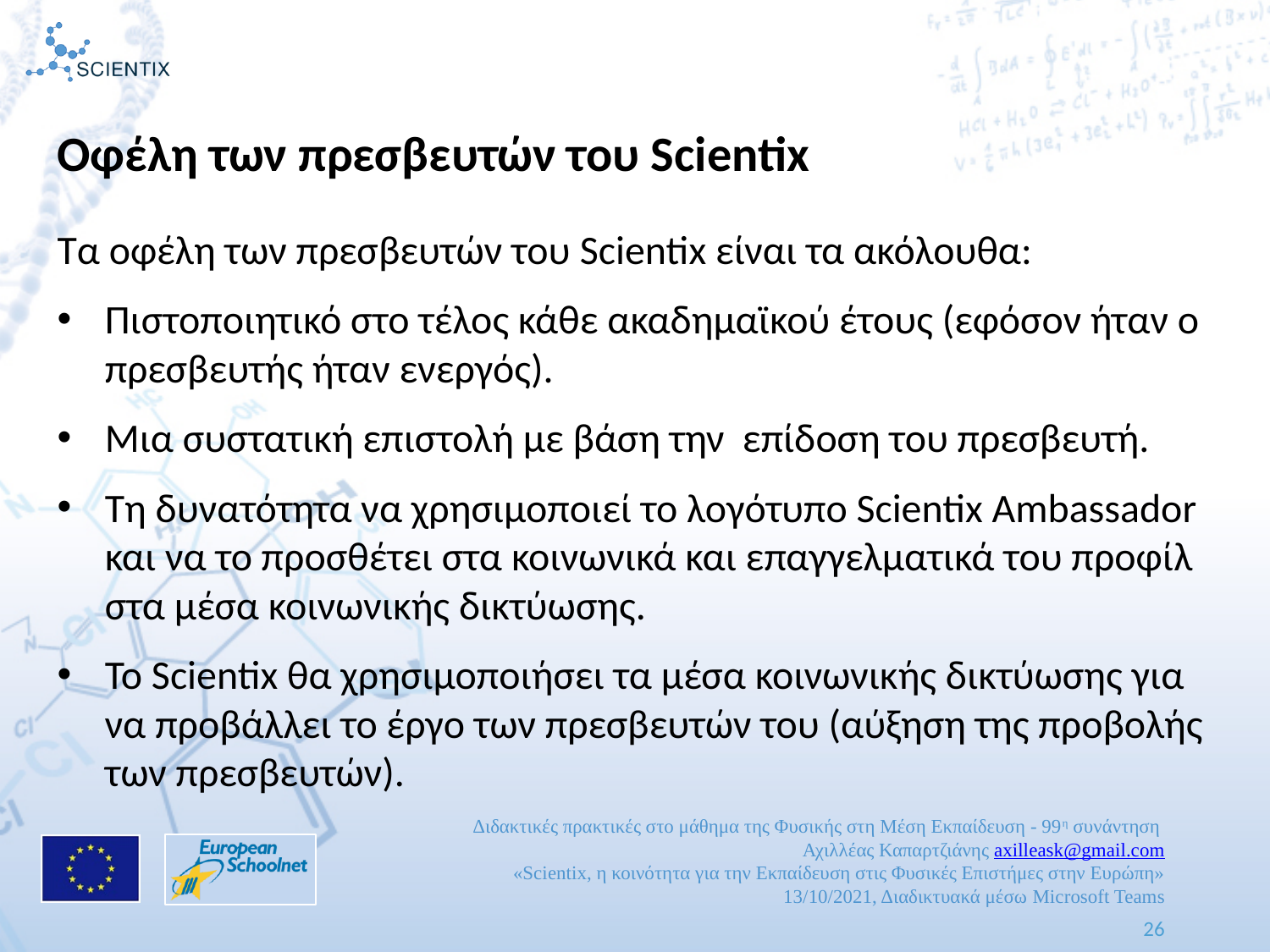

Οφέλη των πρεσβευτών του Scientix

Τα οφέλη των πρεσβευτών του Scientix είναι τα ακόλουθα:

Πιστοποιητικό στο τέλος κάθε ακαδημαϊκού έτους (εφόσον ήταν ο πρεσβευτής ήταν ενεργός).

Μια συστατική επιστολή με βάση την  επίδοση του πρεσβευτή.

Τη δυνατότητα να χρησιμοποιεί το λογότυπο Scientix Ambassador και να το προσθέτει στα κοινωνικά και επαγγελματικά του προφίλ στα μέσα κοινωνικής δικτύωσης.

Το Scientix θα χρησιμοποιήσει τα μέσα κοινωνικής δικτύωσης για να προβάλλει το έργο των πρεσβευτών του (αύξηση της προβολής των πρεσβευτών).